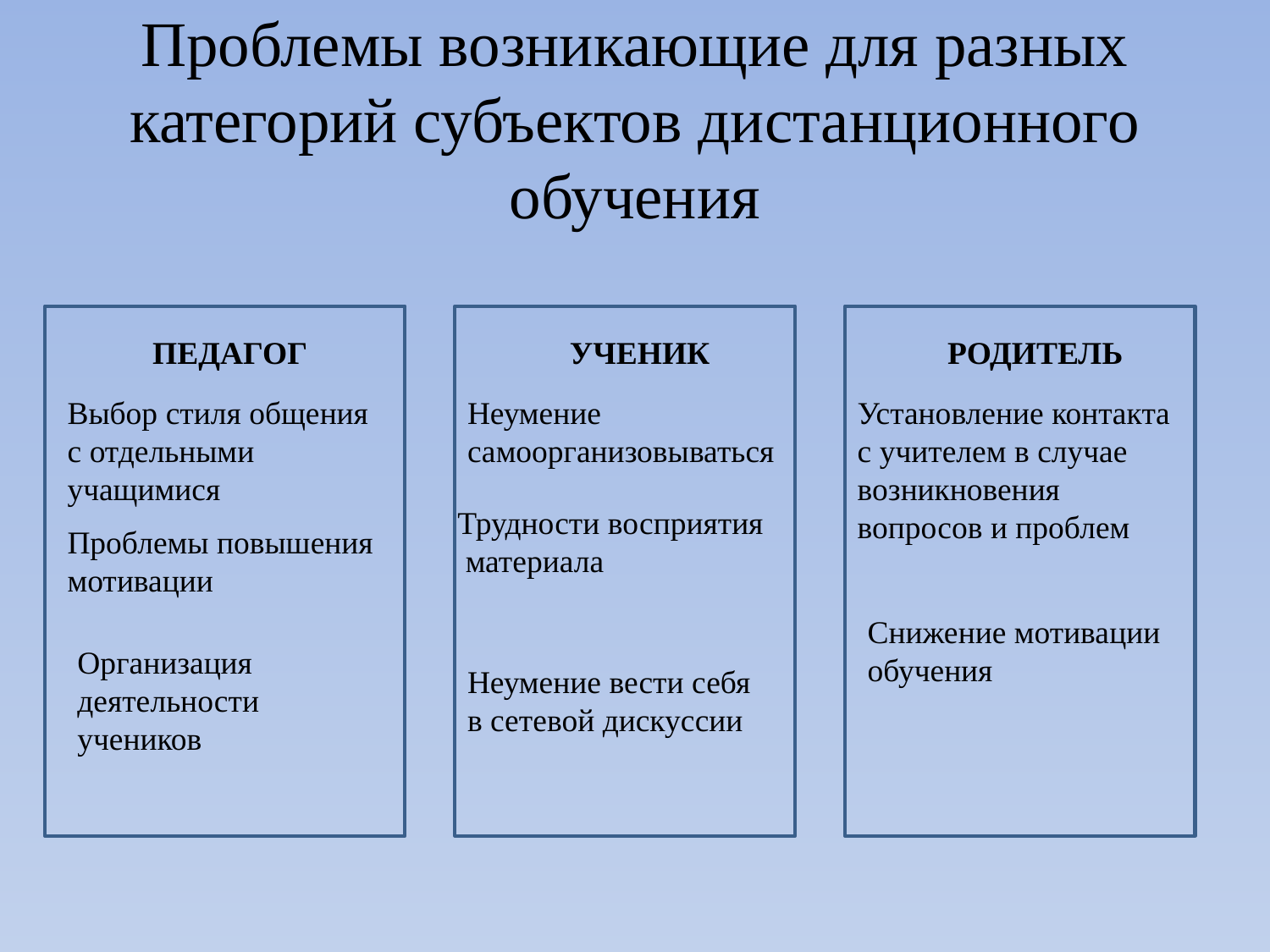

# Проблемы возникающие для разных категорий субъектов дистанционного обучения

ПЕДАГОГ
УЧЕНИК
РОДИТЕЛЬ
Неумение самоорганизовываться
Установление контакта с учителем в случае возникновения вопросов и проблем
Выбор стиля общения с отдельными учащимися
Трудности восприятия
 материала
Проблемы повышения мотивации
Снижение мотивации обучения
Организация деятельности учеников
Неумение вести себя в сетевой дискуссии